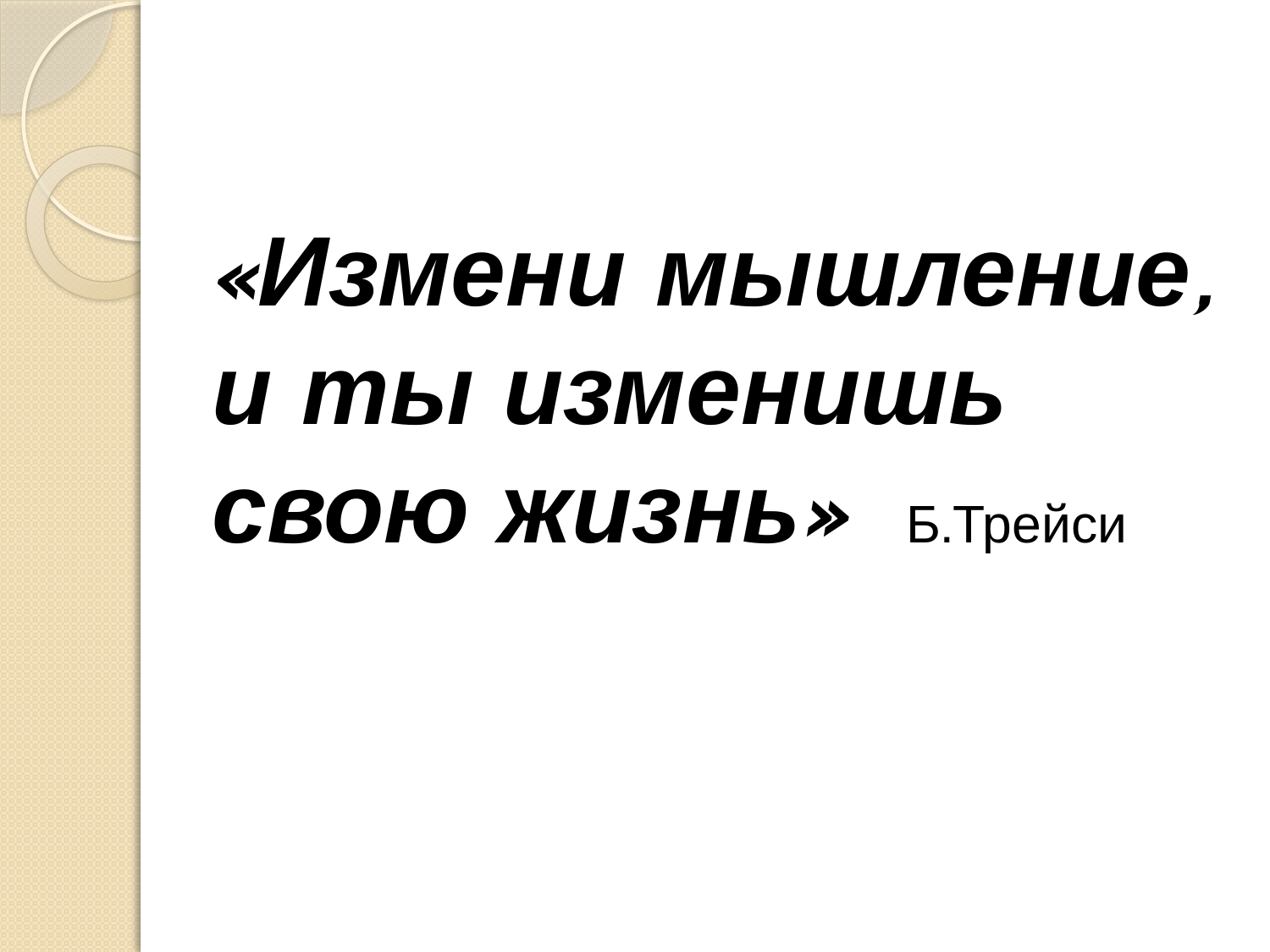

#
«Измени мышление, и ты изменишь свою жизнь»  Б.Трейси